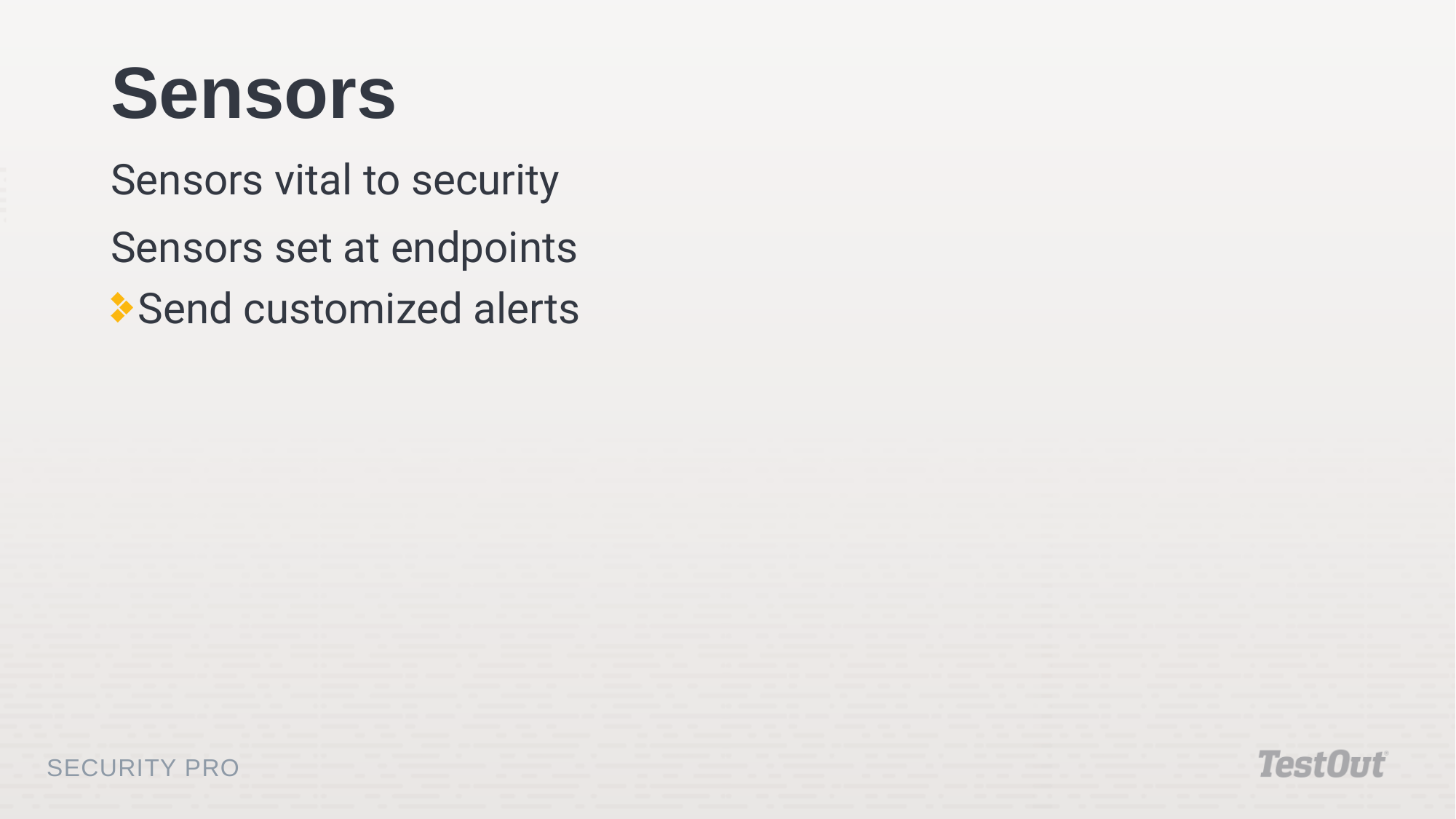

# Sensors
Sensors vital to security
Sensors set at endpoints
Send customized alerts
Security Pro